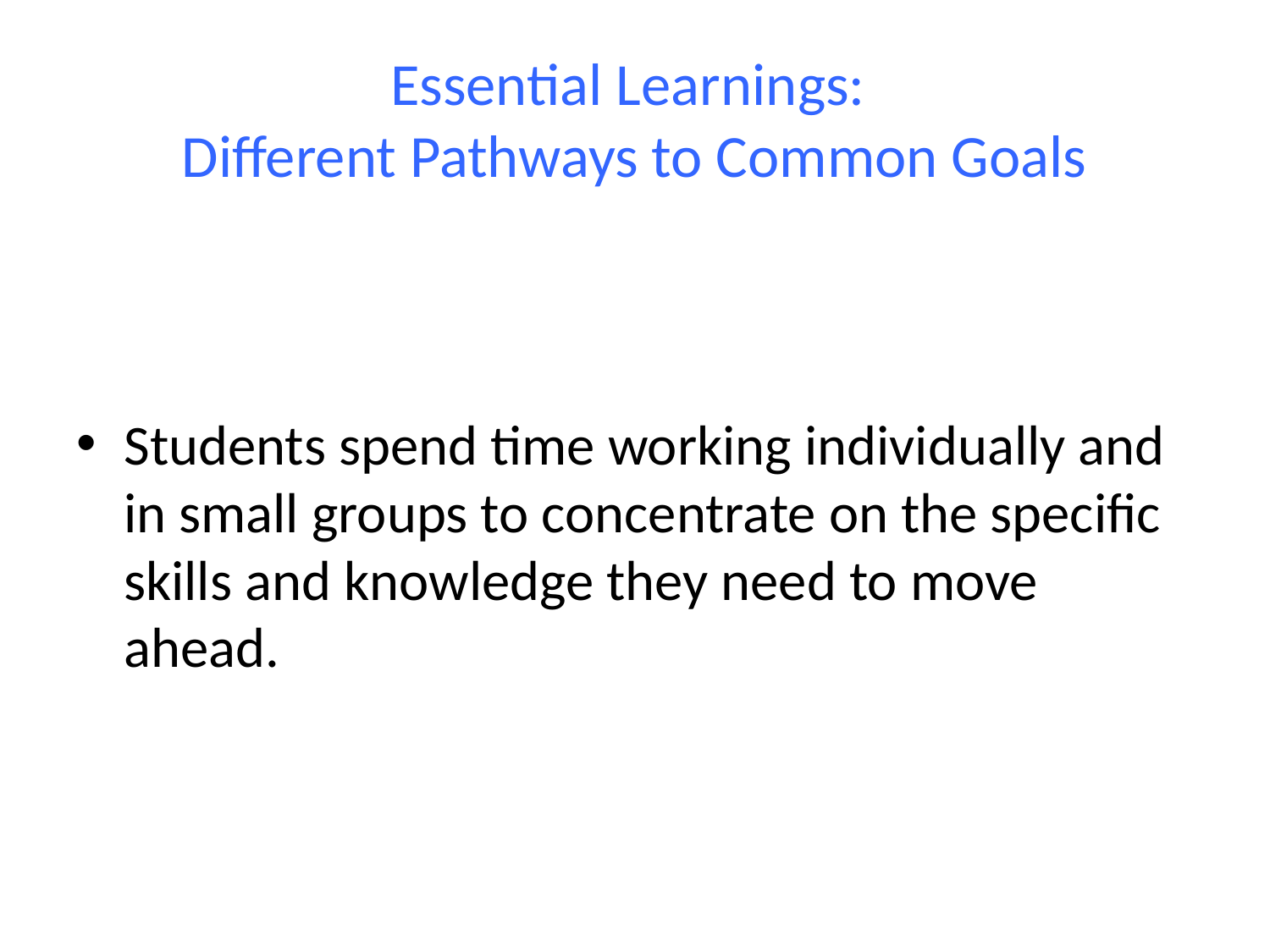

# Essential Learnings: Different Pathways to Common Goals
Students spend time working individually and in small groups to concentrate on the specific skills and knowledge they need to move ahead.